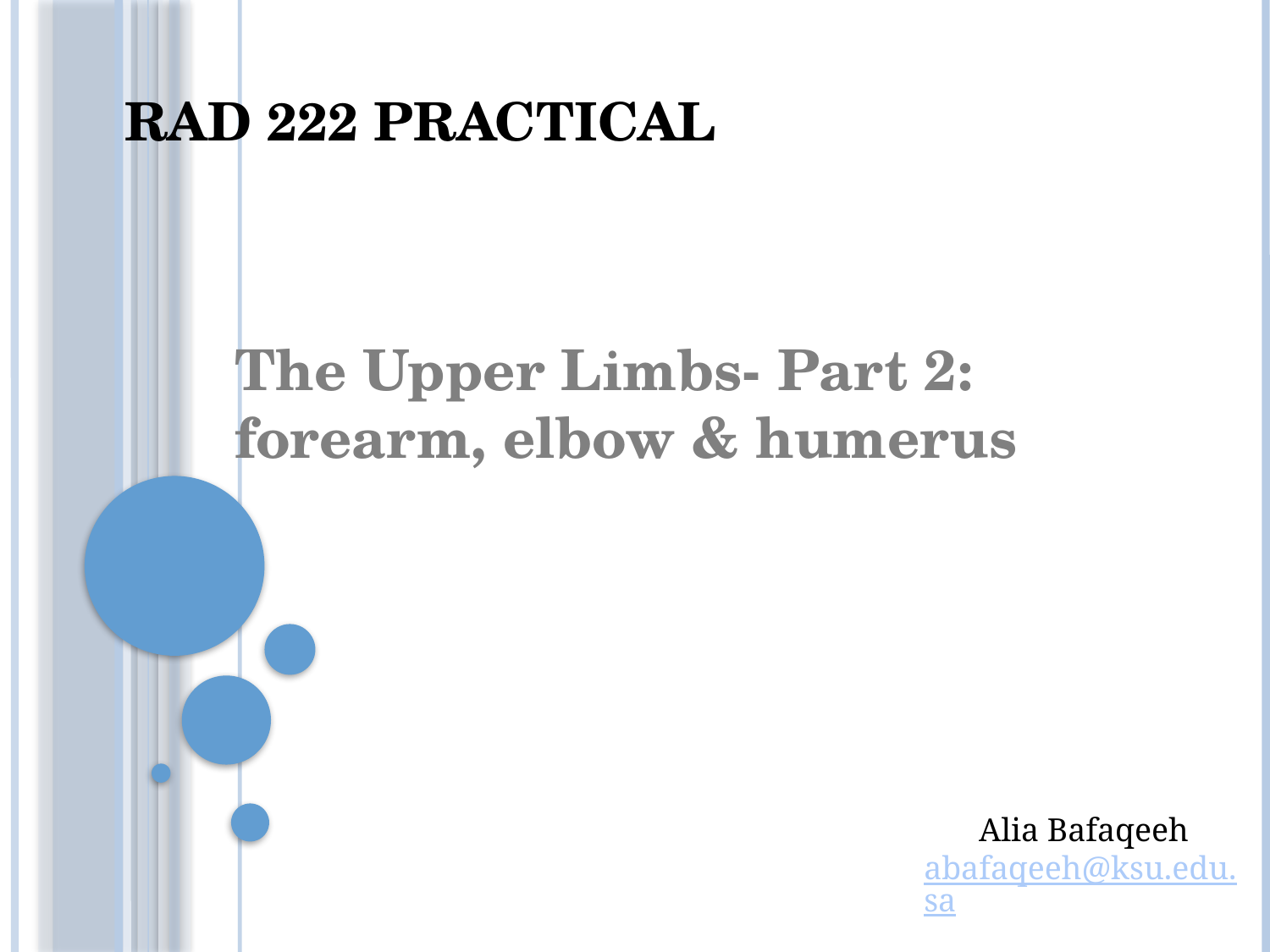

RAD 222 practical
The Upper Limbs- Part 2: forearm, elbow & humerus
Alia Bafaqeeh
abafaqeeh@ksu.edu.sa